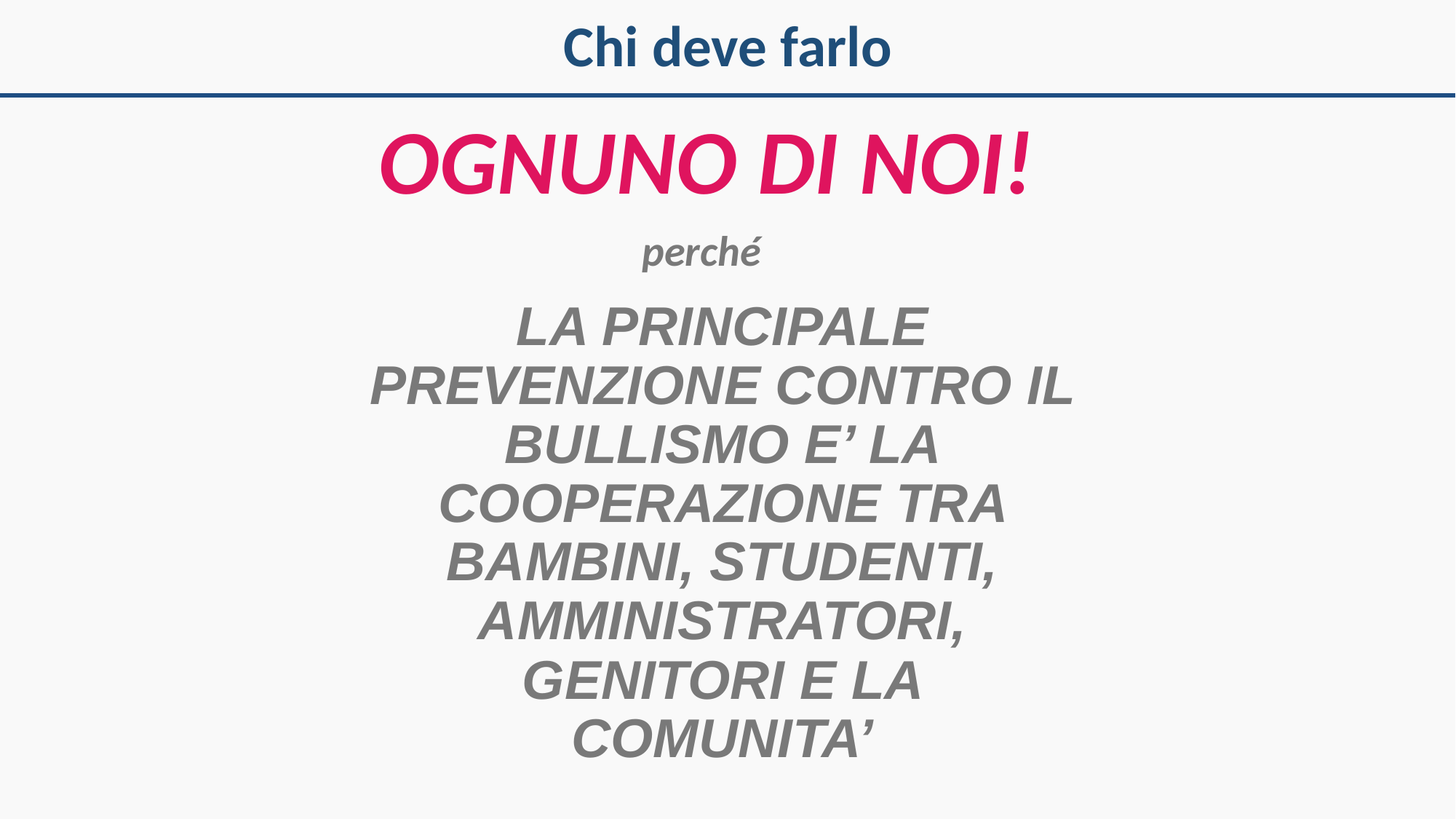

# Chi deve farlo
OGNUNO DI NOI!
perché

LA PRINCIPALE PREVENZIONE CONTRO IL BULLISMO E’ LA COOPERAZIONE TRA BAMBINI, STUDENTI, AMMINISTRATORI, GENITORI E LA COMUNITA’